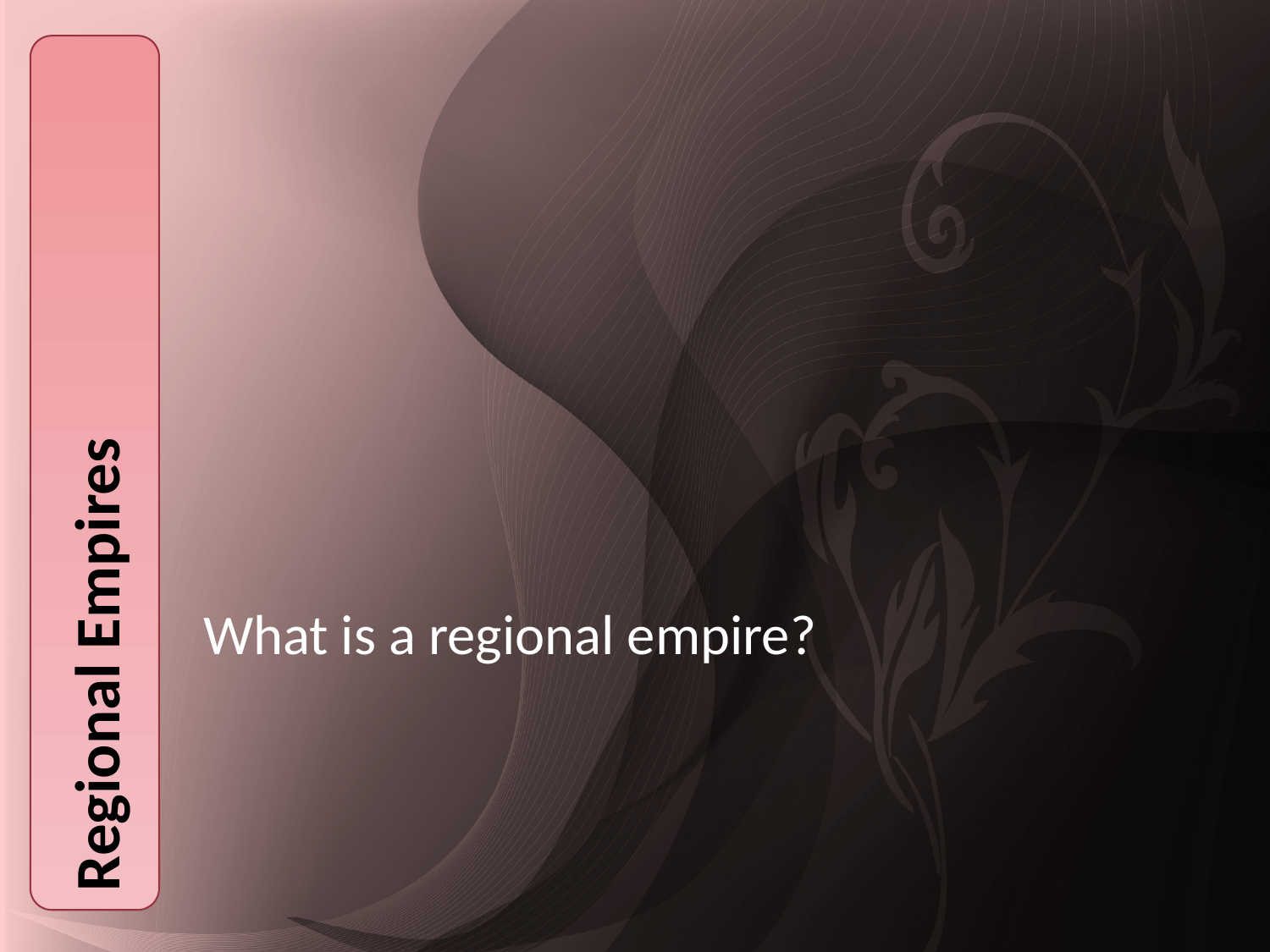

Regional Empires
What is a regional empire?